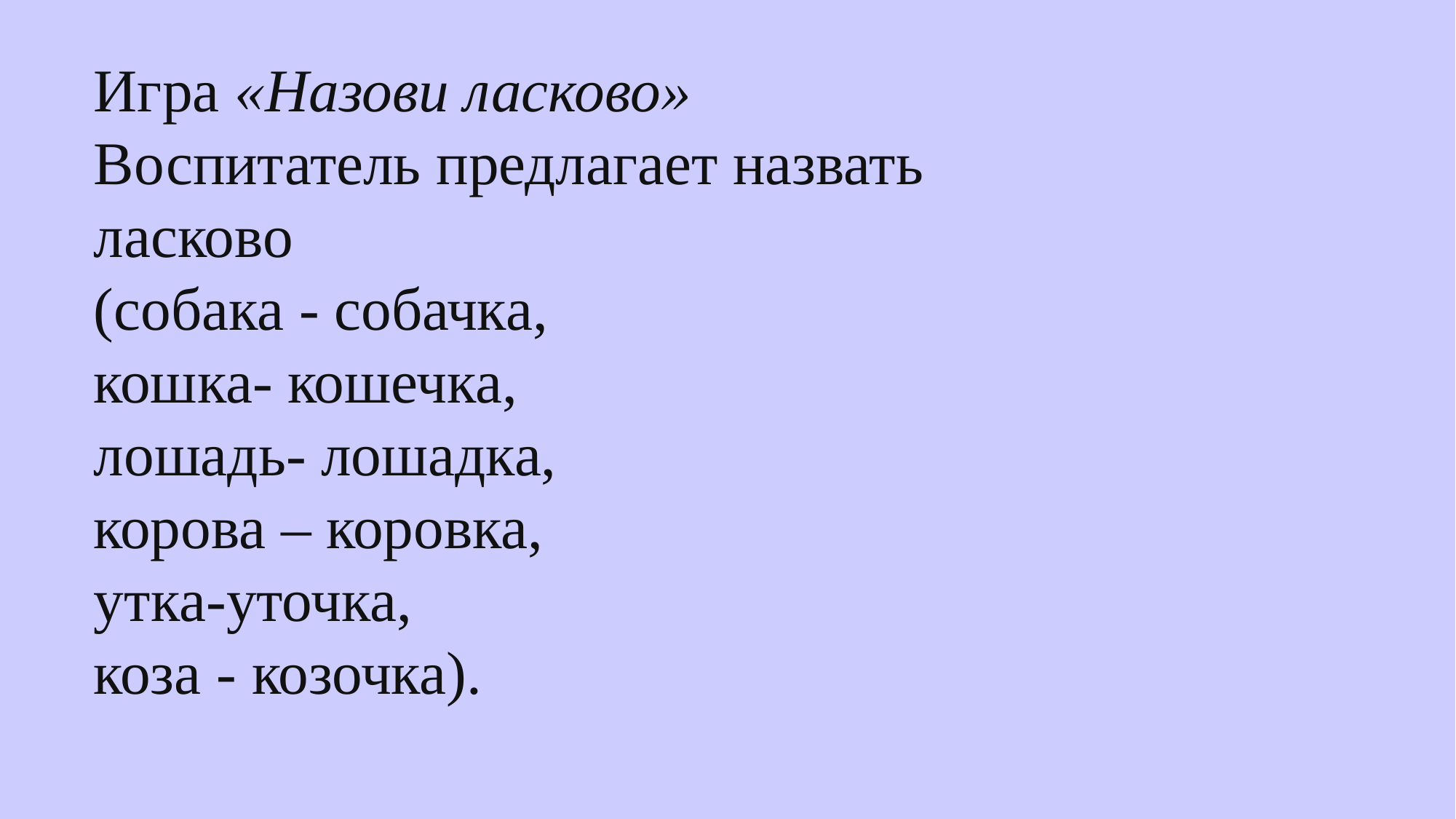

Игра «Назови ласково»
Воспитатель предлагает назвать ласково
(собака - собачка,
кошка- кошечка,
лошадь- лошадка,
корова – коровка,
утка-уточка,
коза - козочка).